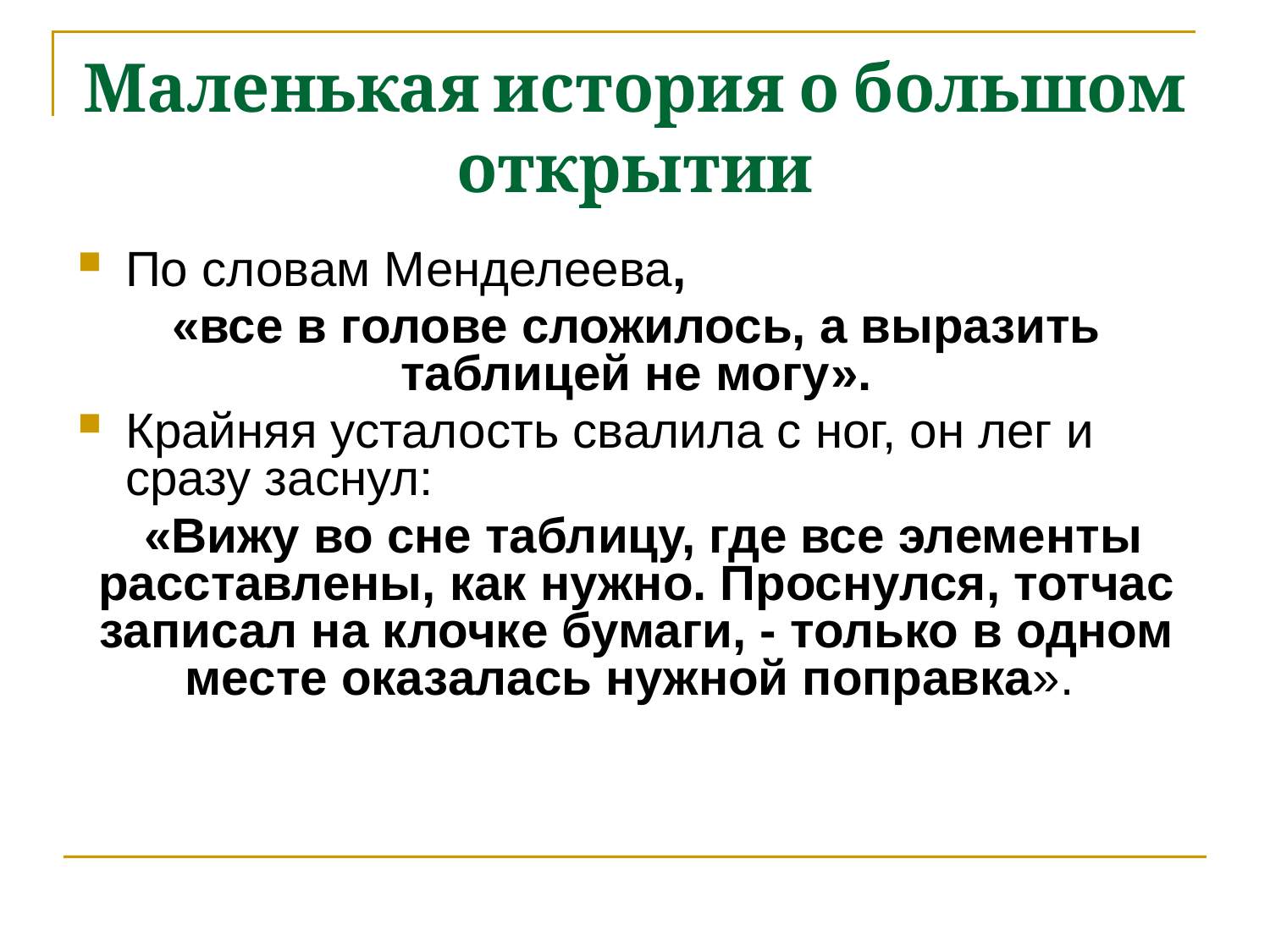

# Маленькая история о большом открытии
По словам Менделеева,
«все в голове сложилось, а выразить таблицей не могу».
Крайняя усталость свалила с ног, он лег и сразу заснул:
 «Вижу во сне таблицу, где все элементы расставлены, как нужно. Проснулся, тотчас записал на клочке бумаги, - только в одном месте оказалась нужной поправка».